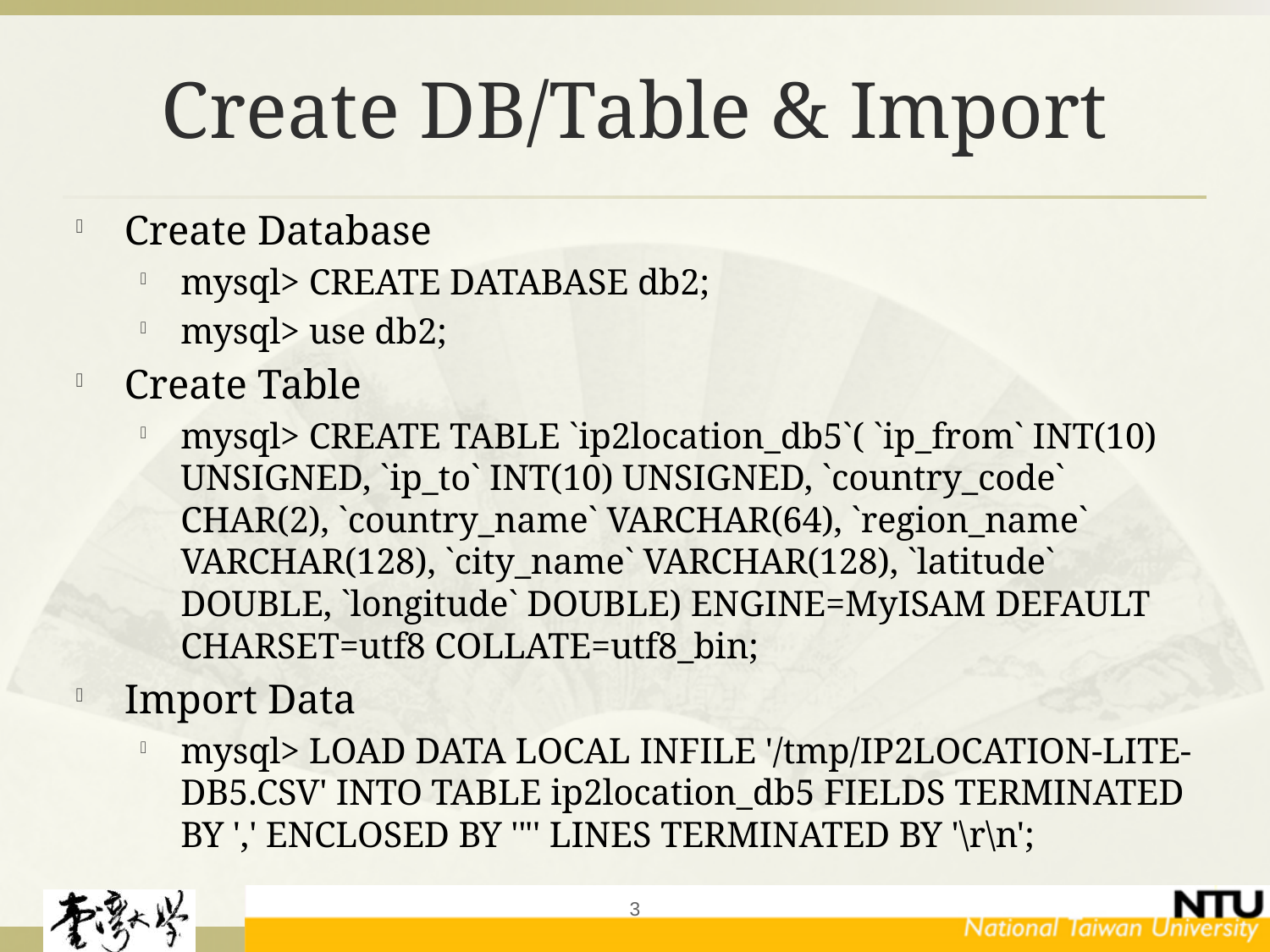

# Create DB/Table & Import
Create Database
mysql> CREATE DATABASE db2;
mysql> use db2;
Create Table
mysql> CREATE TABLE `ip2location_db5`( `ip_from` INT(10) UNSIGNED, `ip_to` INT(10) UNSIGNED, `country_code` CHAR(2), `country_name` VARCHAR(64), `region_name` VARCHAR(128), `city_name` VARCHAR(128), `latitude` DOUBLE, `longitude` DOUBLE) ENGINE=MyISAM DEFAULT CHARSET=utf8 COLLATE=utf8_bin;
Import Data
mysql> LOAD DATA LOCAL INFILE '/tmp/IP2LOCATION-LITE-DB5.CSV' INTO TABLE ip2location_db5 FIELDS TERMINATED BY ',' ENCLOSED BY '"' LINES TERMINATED BY '\r\n';
3